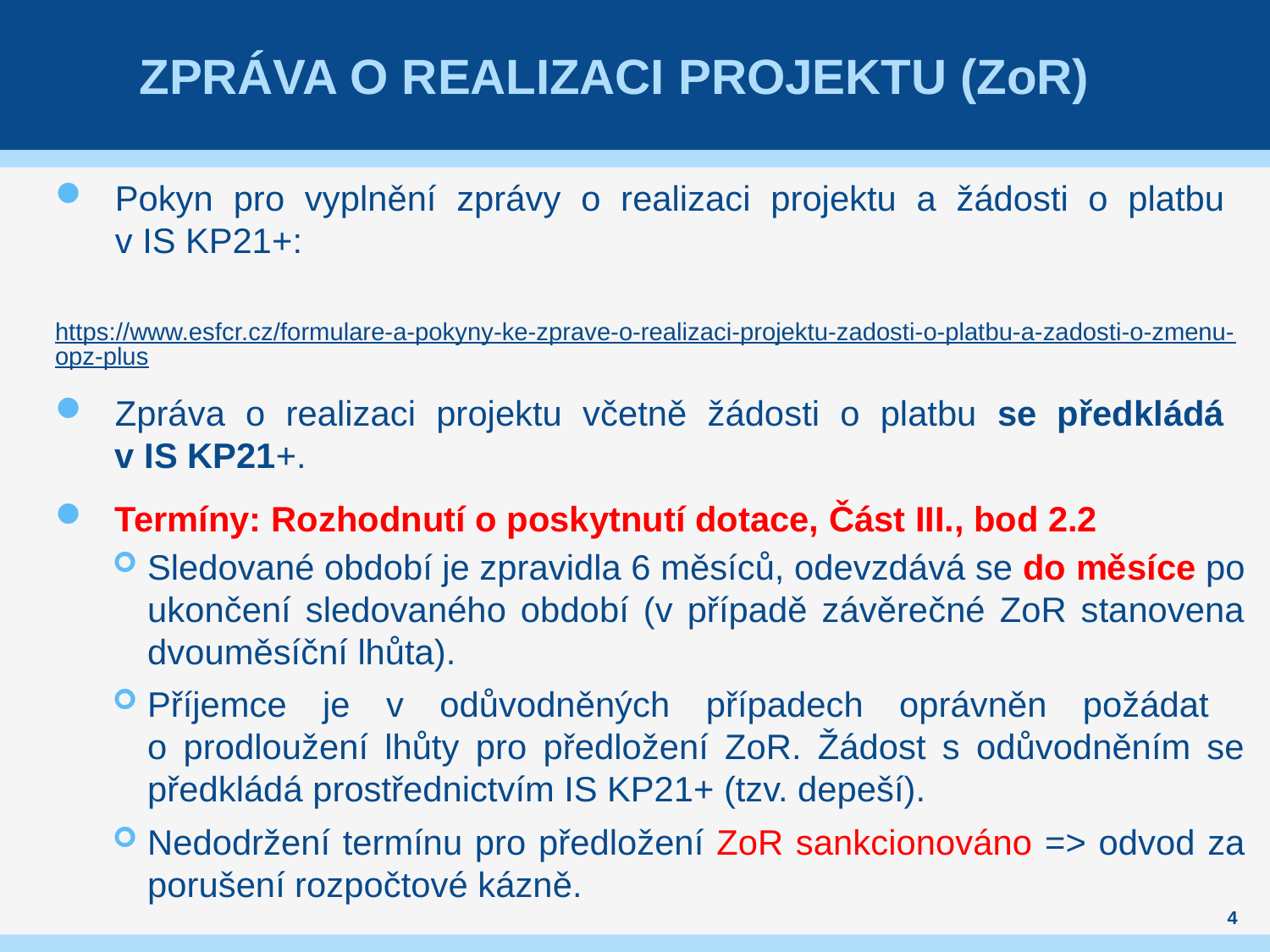

# ZPRÁVA O REALIZACI PROJEKTU (ZoR)
Pokyn pro vyplnění zprávy o realizaci projektu a žádosti o platbu
v IS KP21+:
	https://www.esfcr.cz/formulare-a-pokyny-ke-zprave-o-realizaci-projektu-zadosti-o-platbu-a-zadosti-o-zmenu-opz-plus
Zpráva o realizaci projektu včetně žádosti o platbu se předkládá
v IS KP21+.
Termíny: Rozhodnutí o poskytnutí dotace, Část III., bod 2.2
Sledované období je zpravidla 6 měsíců, odevzdává se do měsíce po ukončení sledovaného období (v případě závěrečné ZoR stanovena dvouměsíční lhůta).
Příjemce je v odůvodněných případech oprávněn požádat
o prodloužení lhůty pro předložení ZoR. Žádost s odůvodněním se předkládá prostřednictvím IS KP21+ (tzv. depeší).
Nedodržení termínu pro předložení ZoR sankcionováno => odvod za porušení rozpočtové kázně.

4